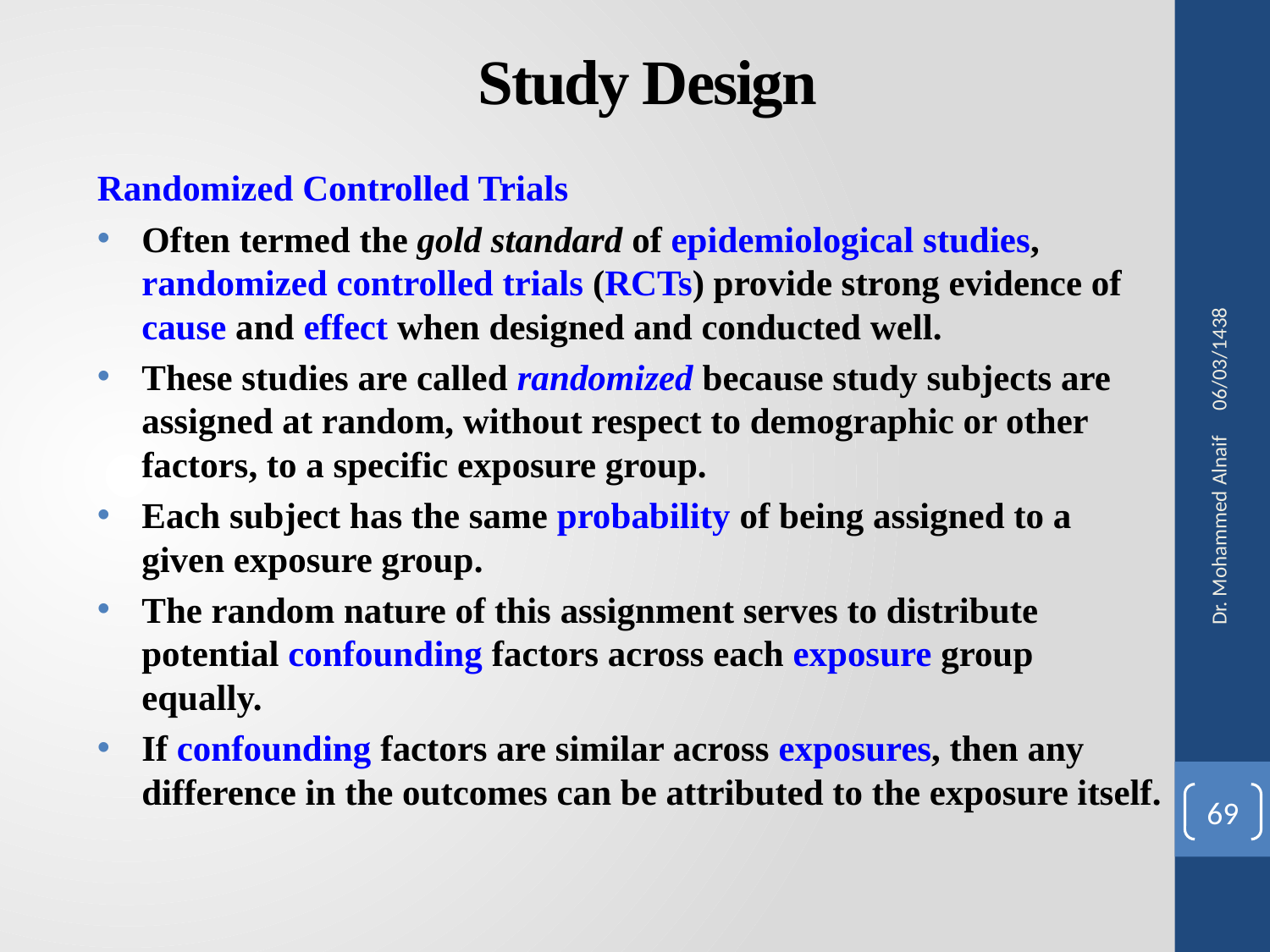

# Study Design
Randomized Controlled Trials
Often termed the gold standard of epidemiological studies, randomized controlled trials (RCTs) provide strong evidence of cause and effect when designed and conducted well.
These studies are called randomized because study subjects are assigned at random, without respect to demographic or other factors, to a specific exposure group.
Each subject has the same probability of being assigned to a given exposure group.
The random nature of this assignment serves to distribute potential confounding factors across each exposure group equally.
If confounding factors are similar across exposures, then any difference in the outcomes can be attributed to the exposure itself.
06/03/1438
Dr. Mohammed Alnaif
69